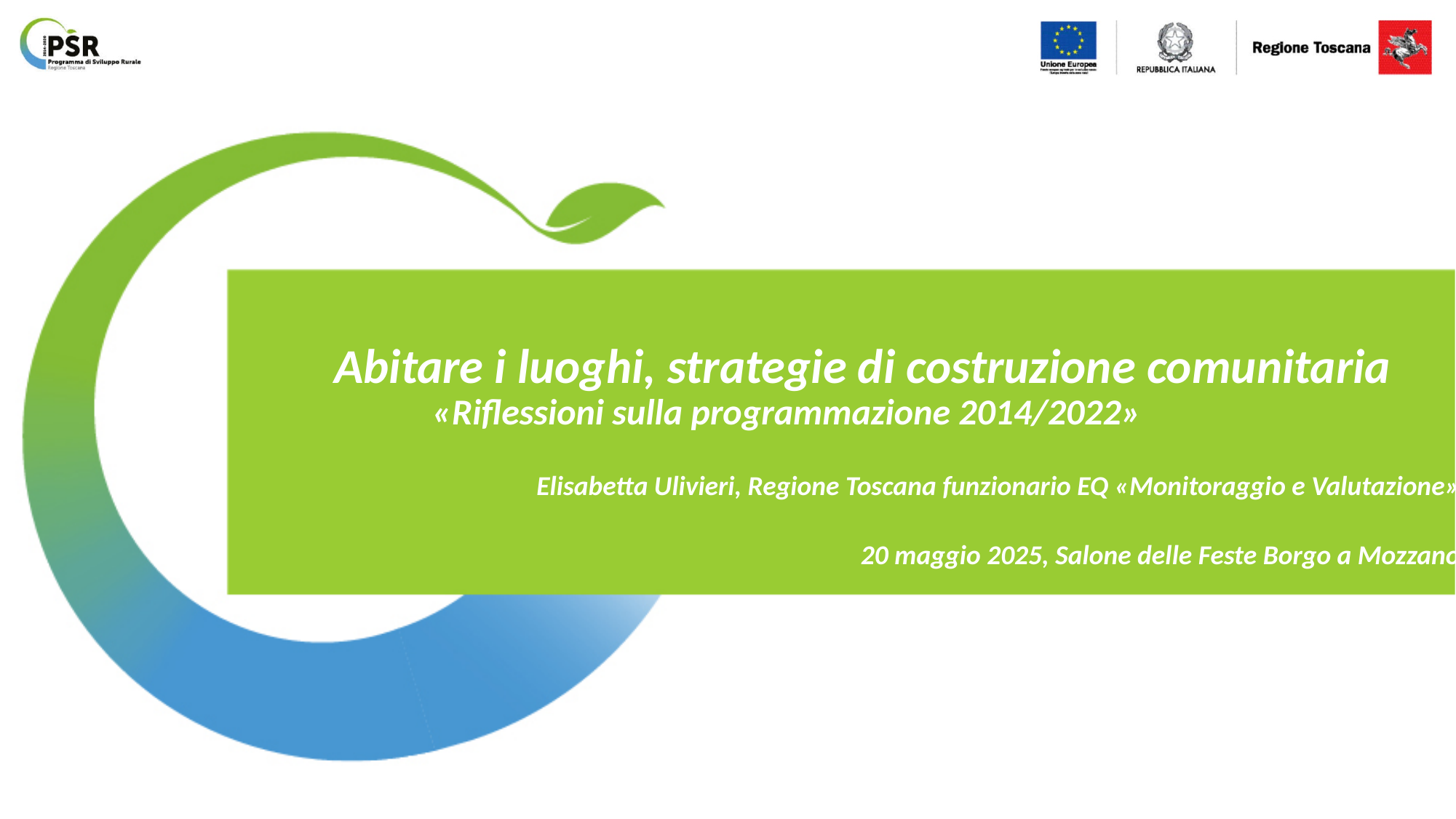

Abitare i luoghi, strategie di costruzione comunitaria
«Riflessioni sulla programmazione 2014/2022»

Elisabetta Ulivieri, Regione Toscana funzionario EQ «Monitoraggio e Valutazione»

20 maggio 2025, Salone delle Feste Borgo a Mozzano